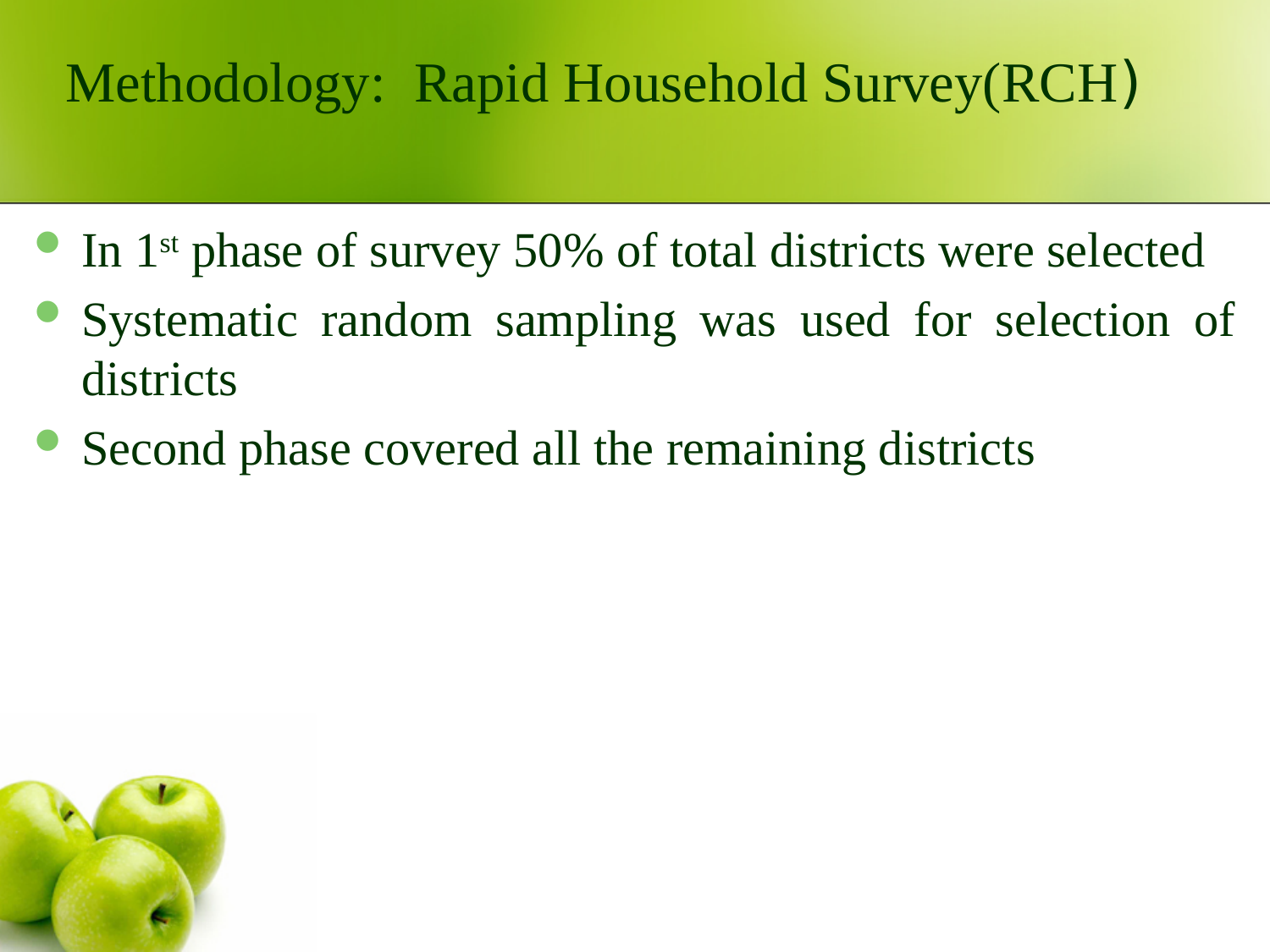

# Methodology:  Rapid Household Survey(RCH)
In 1st phase of survey 50% of total districts were selected
Systematic random sampling was used for selection of districts
Second phase covered all the remaining districts